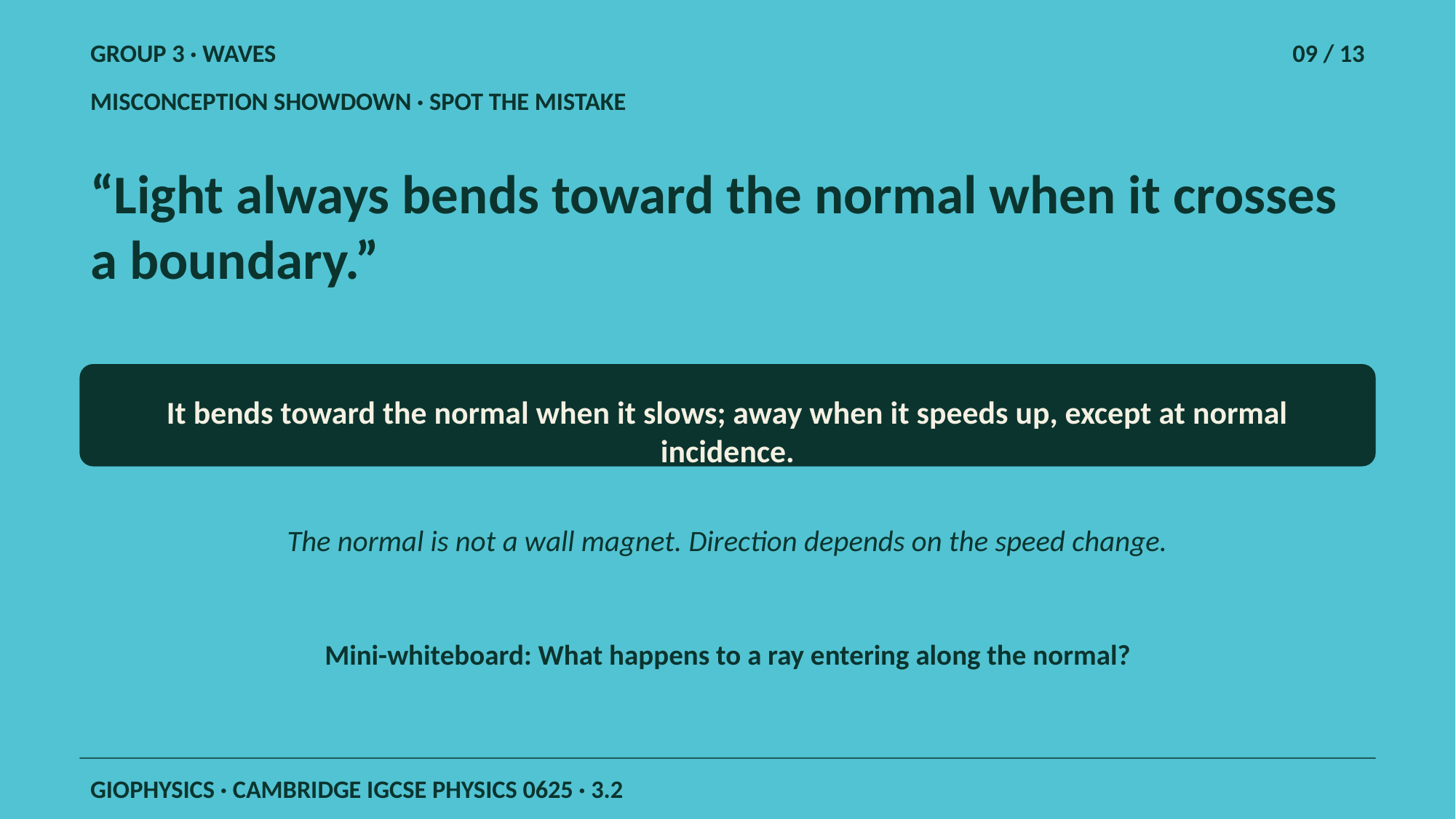

GROUP 3 · WAVES
09 / 13
MISCONCEPTION SHOWDOWN · SPOT THE MISTAKE
“Light always bends toward the normal when it crosses a boundary.”

It bends toward the normal when it slows; away when it speeds up, except at normal incidence.
The normal is not a wall magnet. Direction depends on the speed change.
Mini-whiteboard: What happens to a ray entering along the normal?

GIOPHYSICS · CAMBRIDGE IGCSE PHYSICS 0625 · 3.2